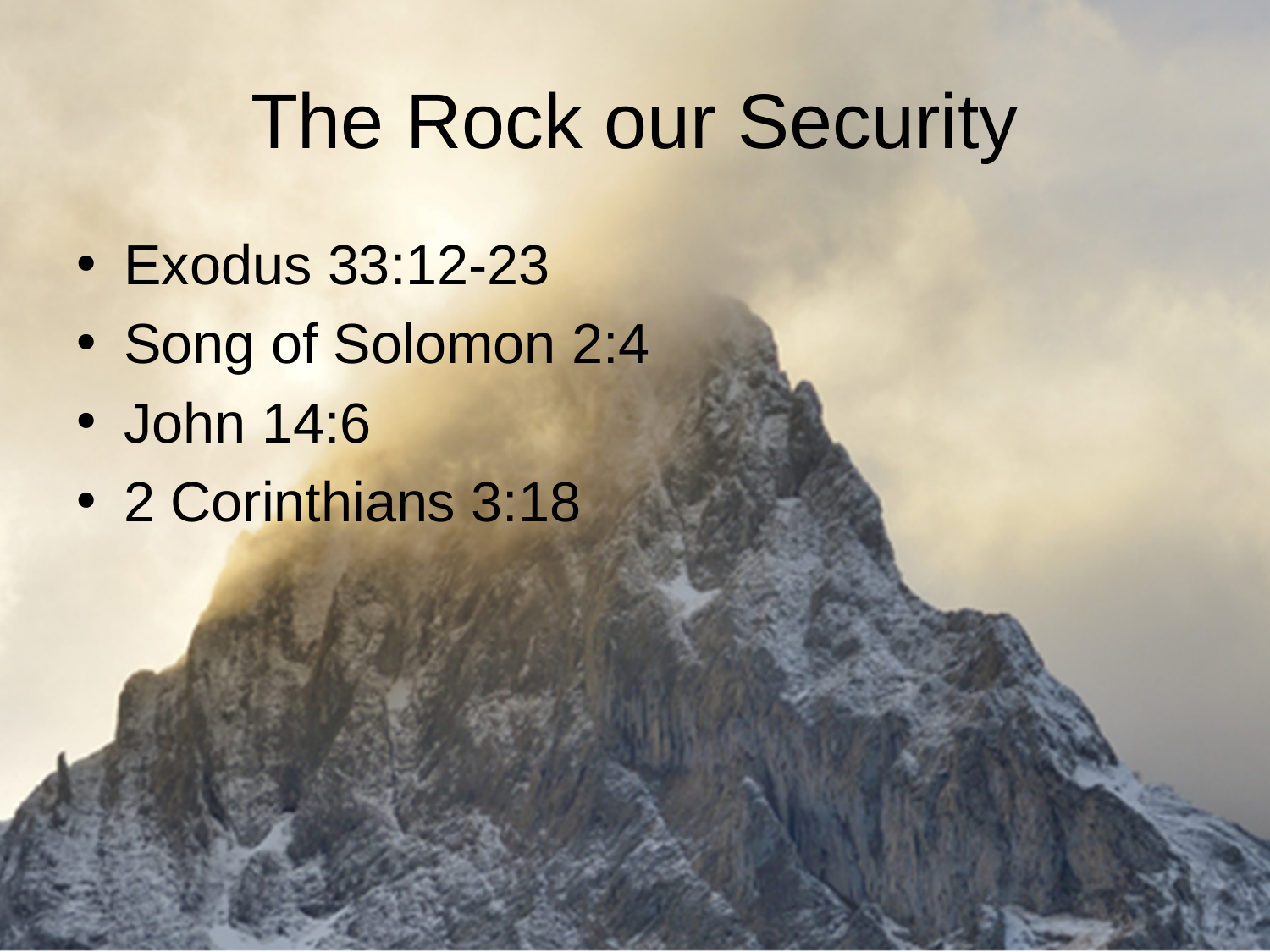

# The Rock our Security
Exodus 33:12-23
Song of Solomon 2:4
John 14:6
2 Corinthians 3:18